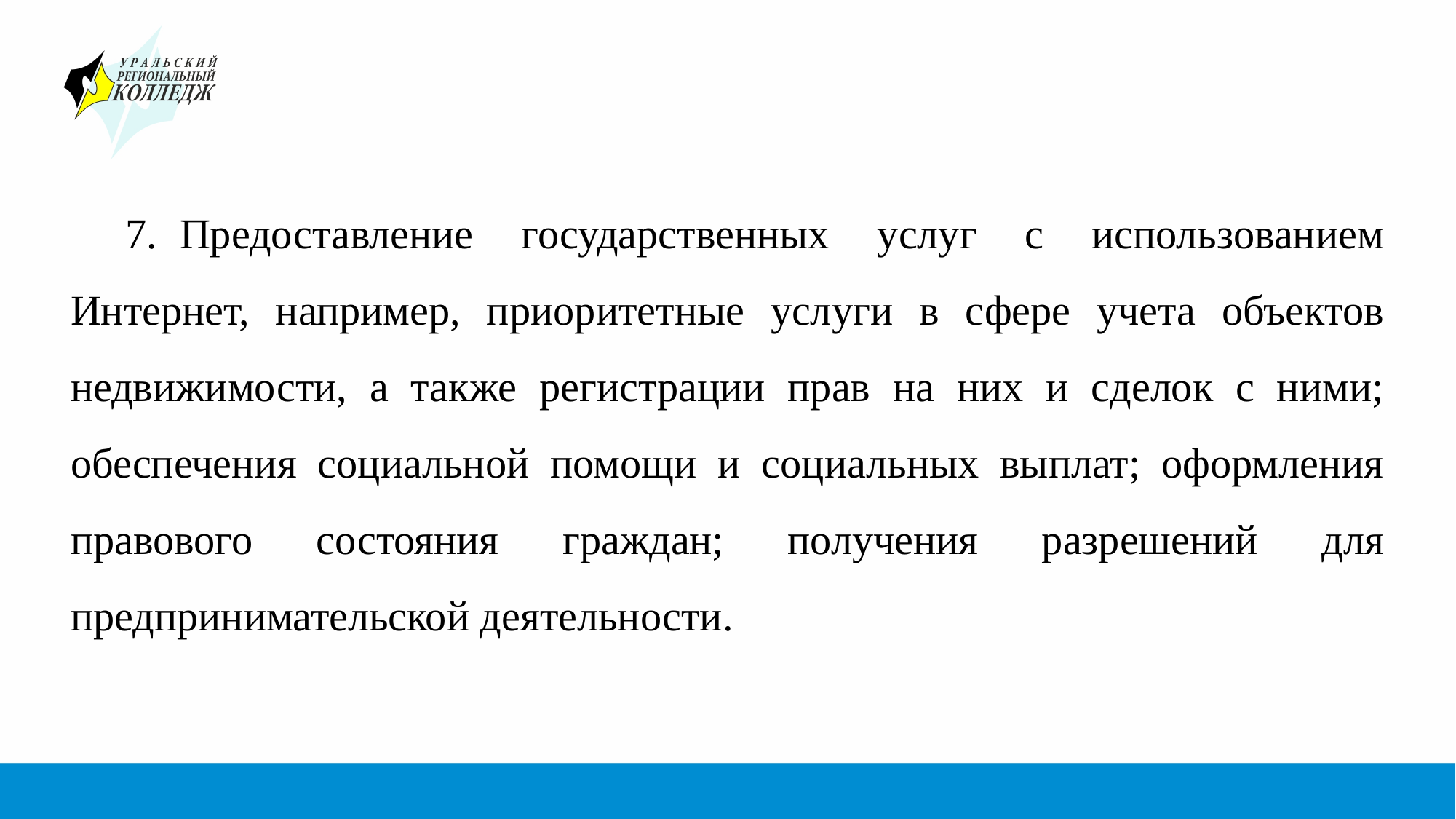

#
7.	Предоставление государственных услуг с использованием Интернет, например, приоритетные услуги в сфере учета объектов недвижимости, а также регистрации прав на них и сделок с ними; обеспечения социальной помощи и социальных выплат; оформления правового состояния граждан; получения разрешений для предпринимательской деятельности.